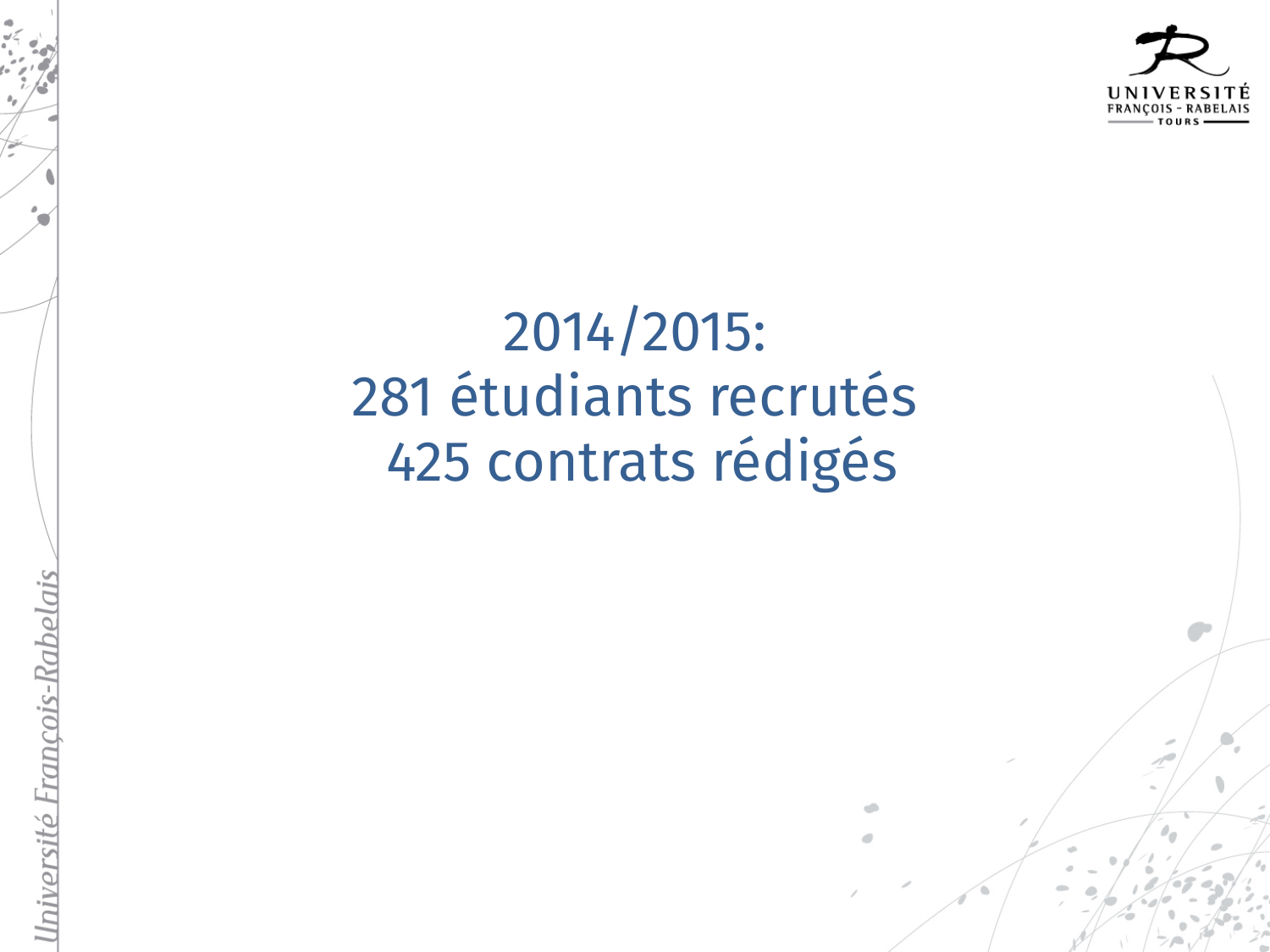

#

2014/2015:
 281 étudiants recrutés
 425 contrats rédigés